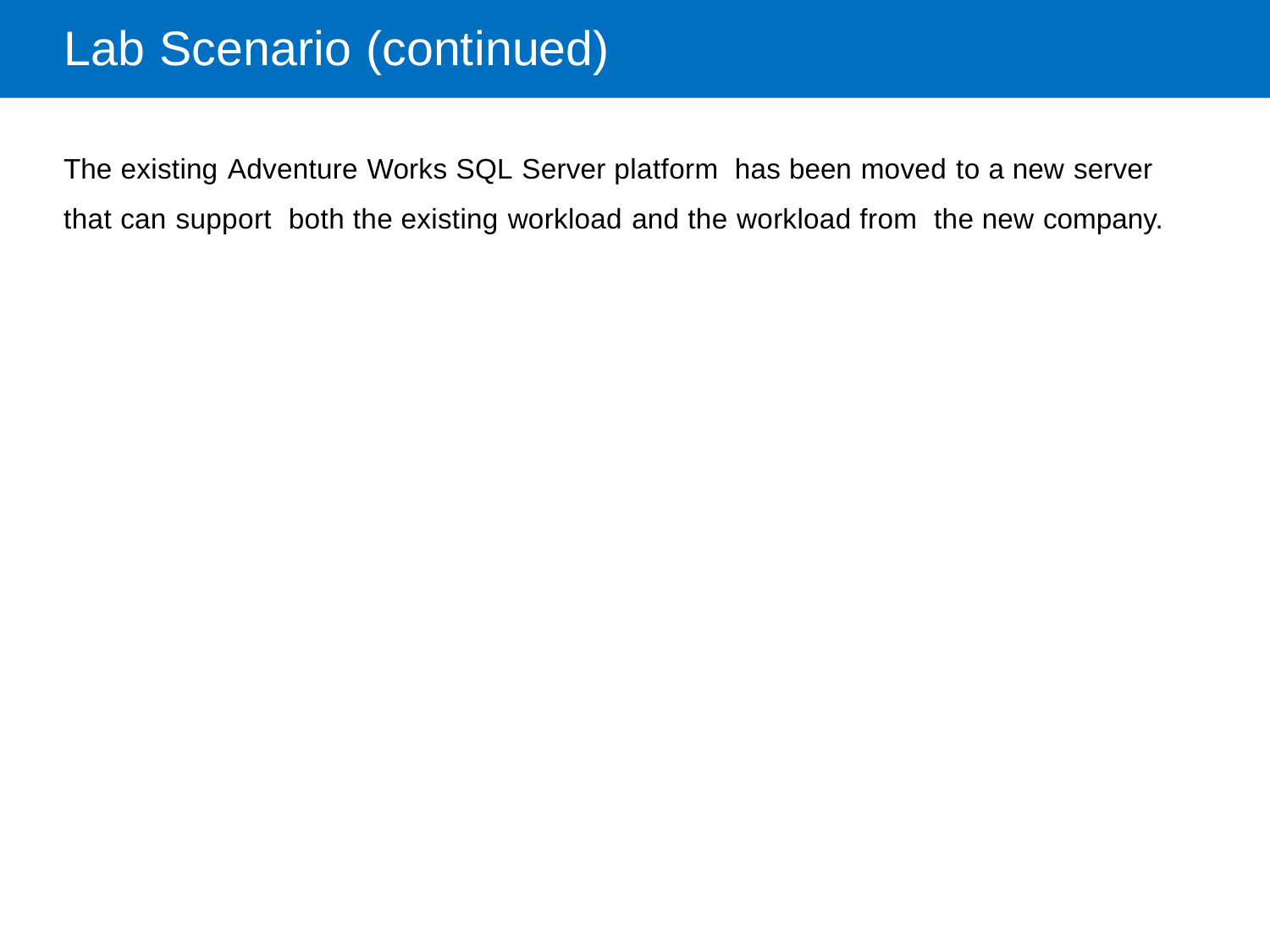

Lab Scenario (continued)

The existing Adventure Works SQL Server platform  has been moved to a new server that can support  both the existing workload and the workload from  the new company.